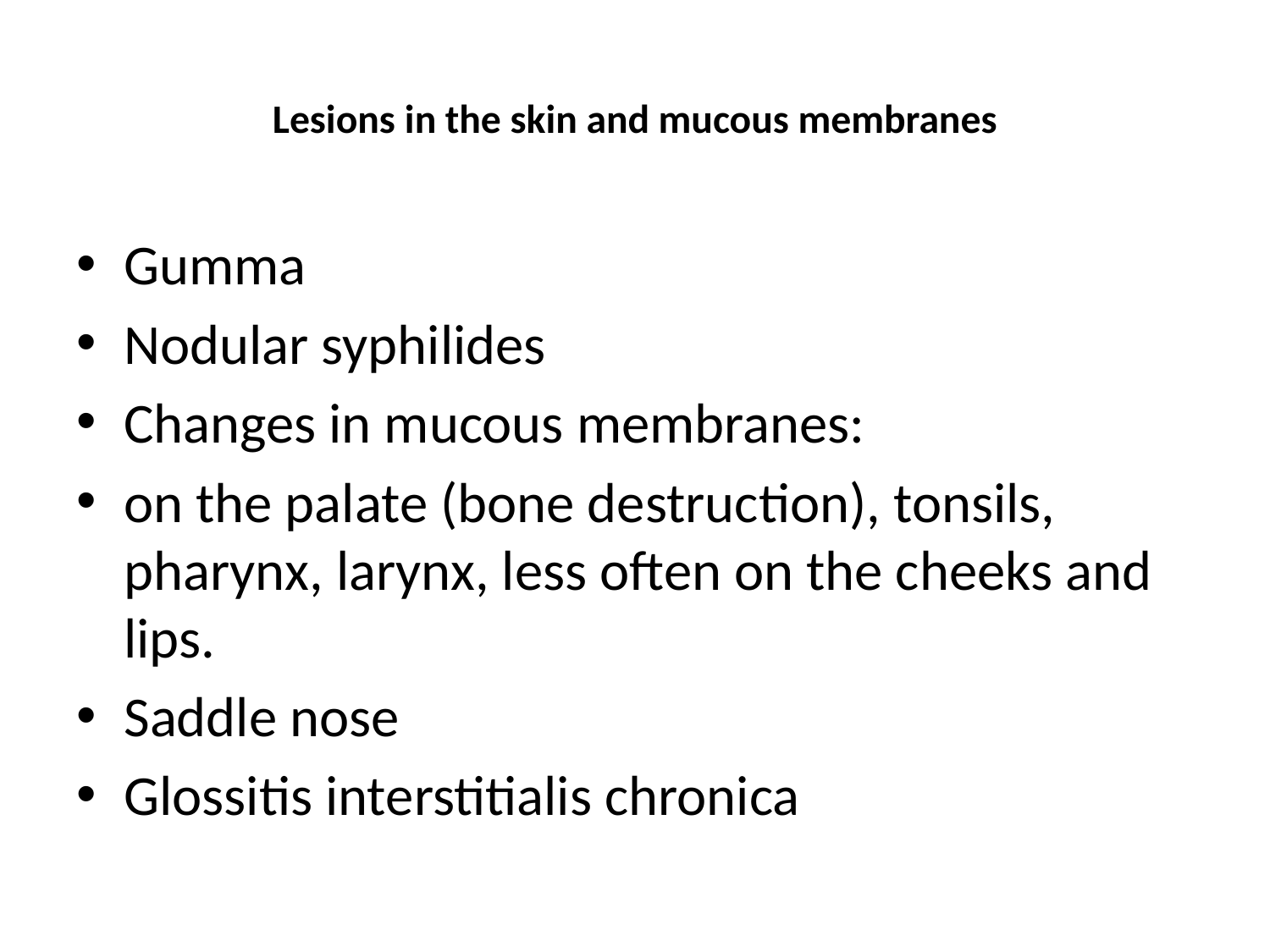

# Lesions in the skin and mucous membranes
Gumma
Nodular syphilides
Changes in mucous membranes:
on the palate (bone destruction), tonsils, pharynx, larynx, less often on the cheeks and lips.
Saddle nose
Glossitis interstitialis chronica